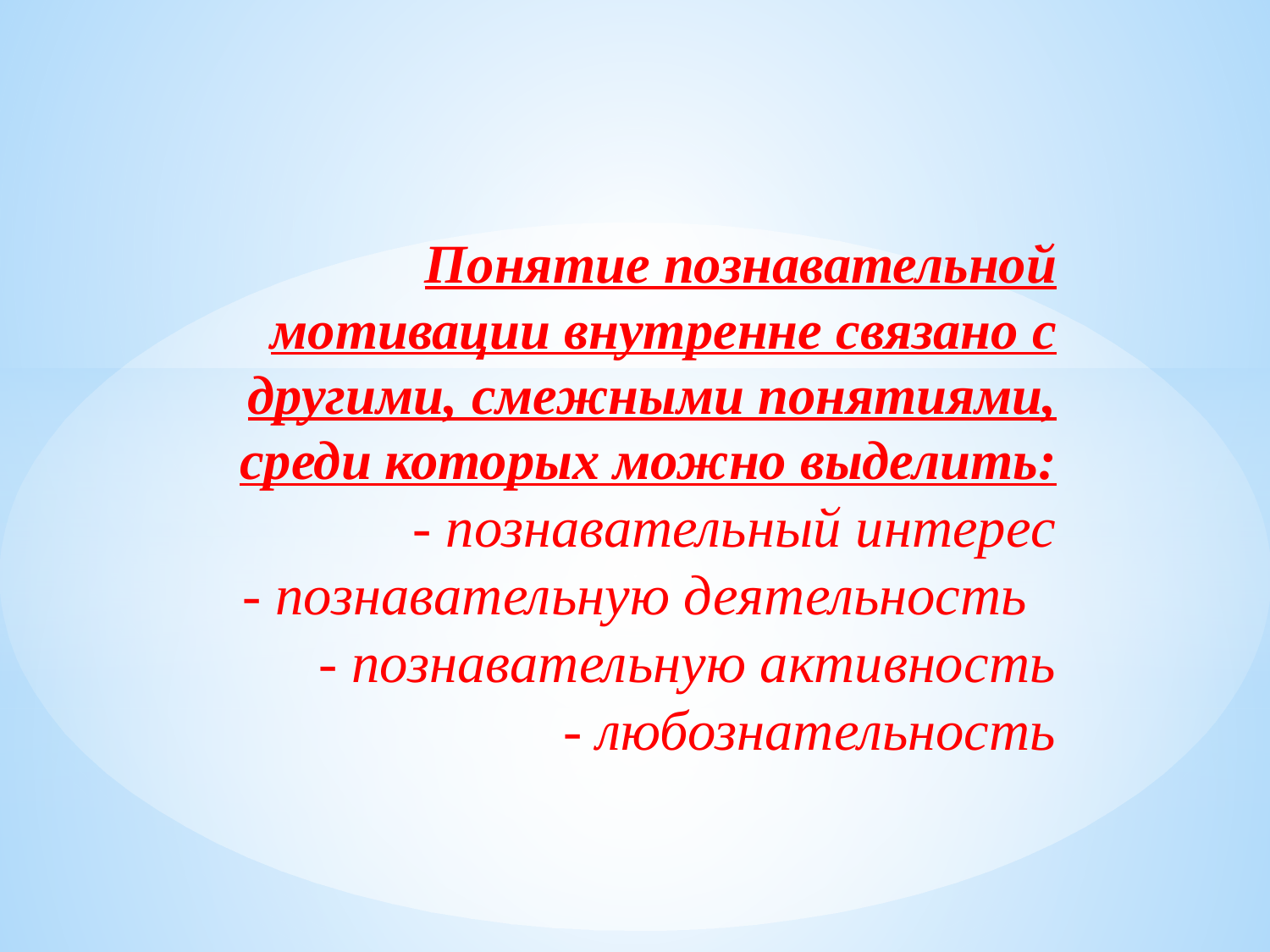

# Понятие познавательной мотивации внутренне связано с другими, смежными понятиями, среди которых можно выделить: - познавательный интерес - познавательную деятельность - познавательную активность - любознательность